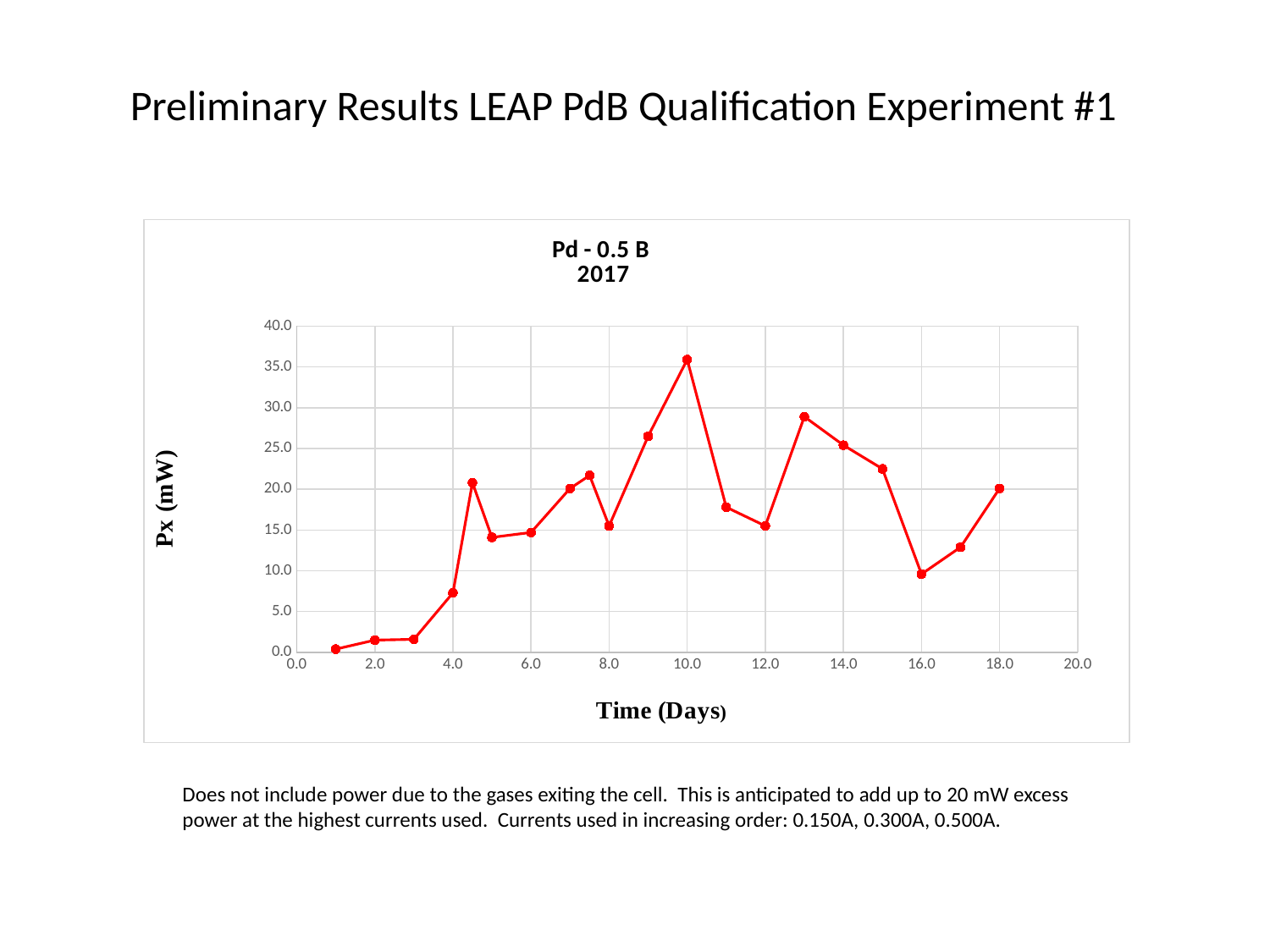

Preliminary Results LEAP PdB Qualification Experiment #1

### Chart: Pd - 0.5 B
2017

| Category |  |
|---|---|
Does not include power due to the gases exiting the cell.  This is anticipated to add up to 20 mW excess power at the highest currents used.  Currents used in increasing order: 0.150A, 0.300A, 0.500A.